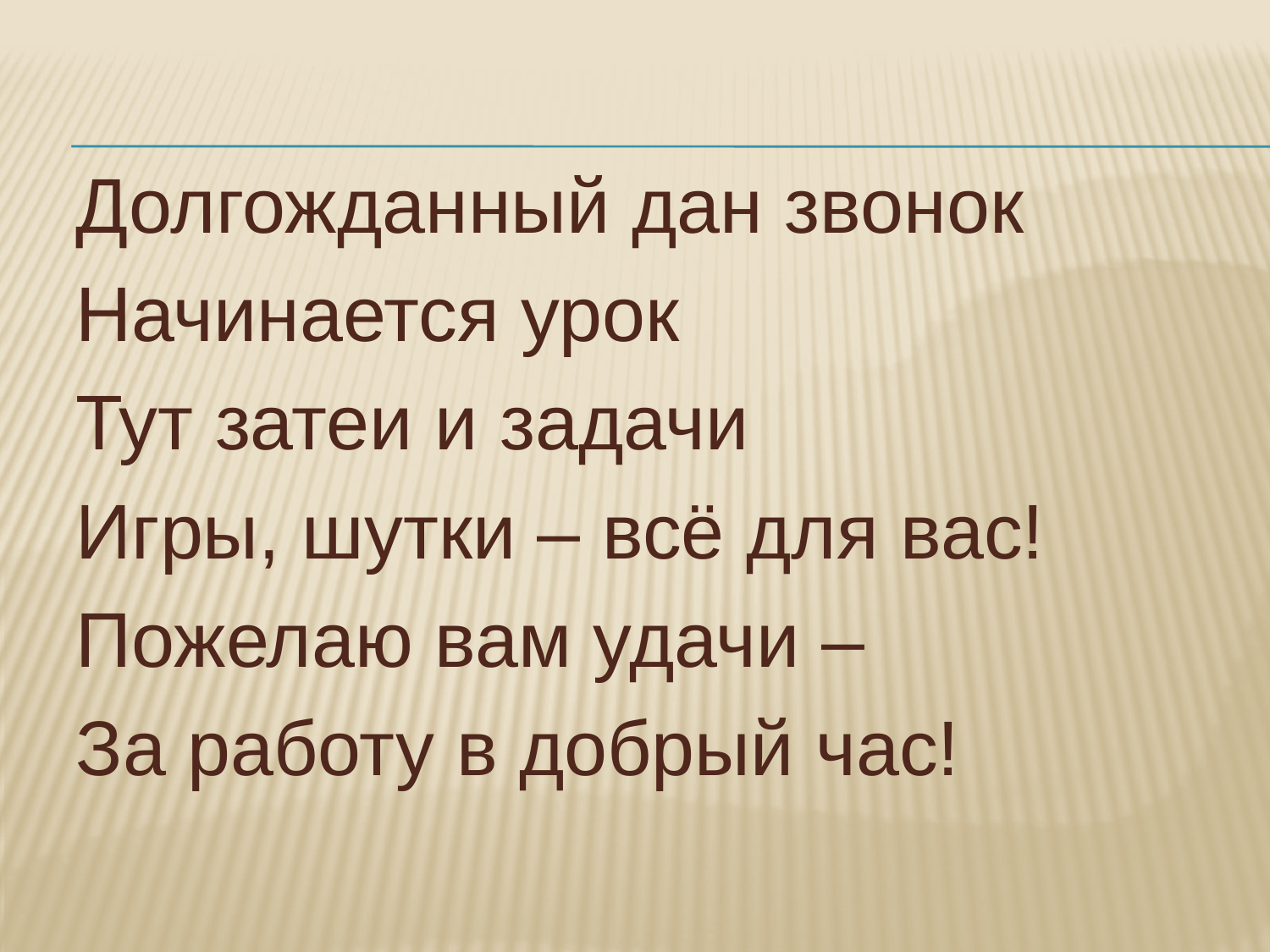

#
Долгожданный дан звонок
Начинается урок
Тут затеи и задачи
Игры, шутки – всё для вас!
Пожелаю вам удачи –
За работу в добрый час!